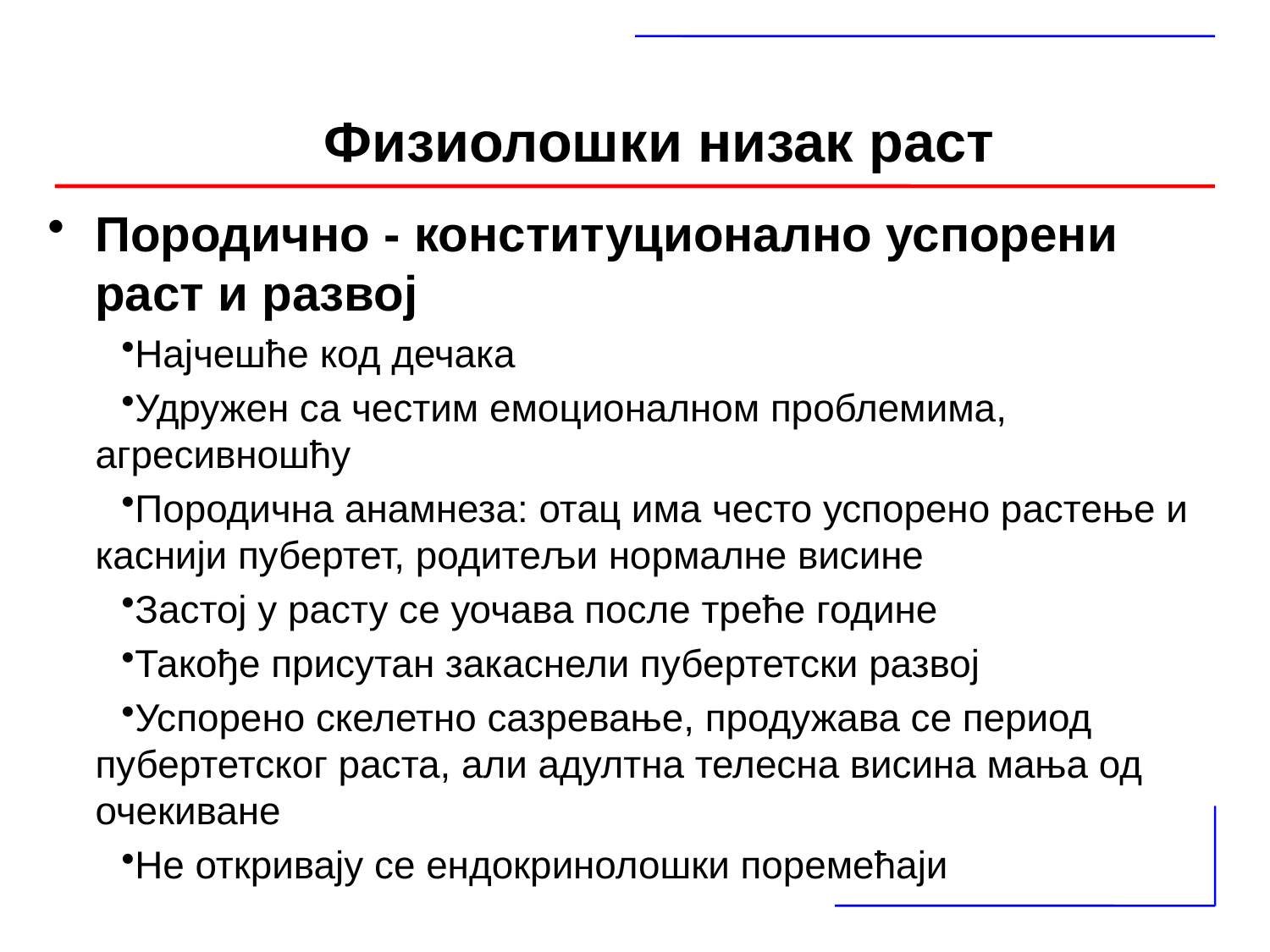

# Физиолошки низак раст
Породично - конституционално успорени раст и развој
Најчешће код дечака
Удружен са честим емоционалном проблемима, агресивношћу
Породична анамнеза: отац има често успорено растење и каснији пубертет, родитељи нормалне висине
Застој у расту се уочава после треће године
Такође присутан закаснели пубертетски развој
Успорено скелетно сазревање, продужава се период пубертетског раста, али адултна телесна висина мања од очекиване
Не откривају се ендокринолошки поремећаји